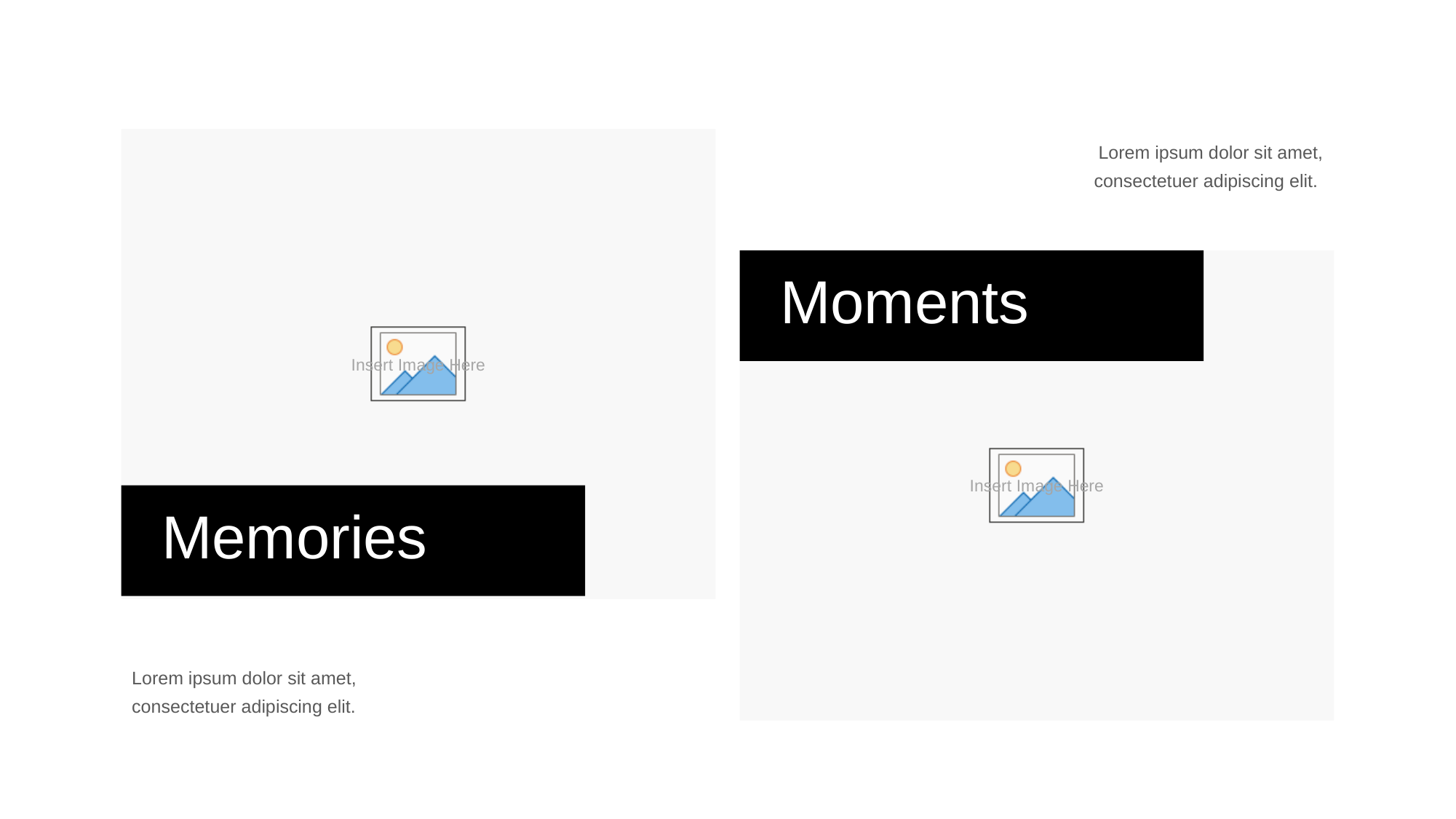

Lorem ipsum dolor sit amet, consectetuer adipiscing elit.

Moments

Memories
Lorem ipsum dolor sit amet, consectetuer adipiscing elit.